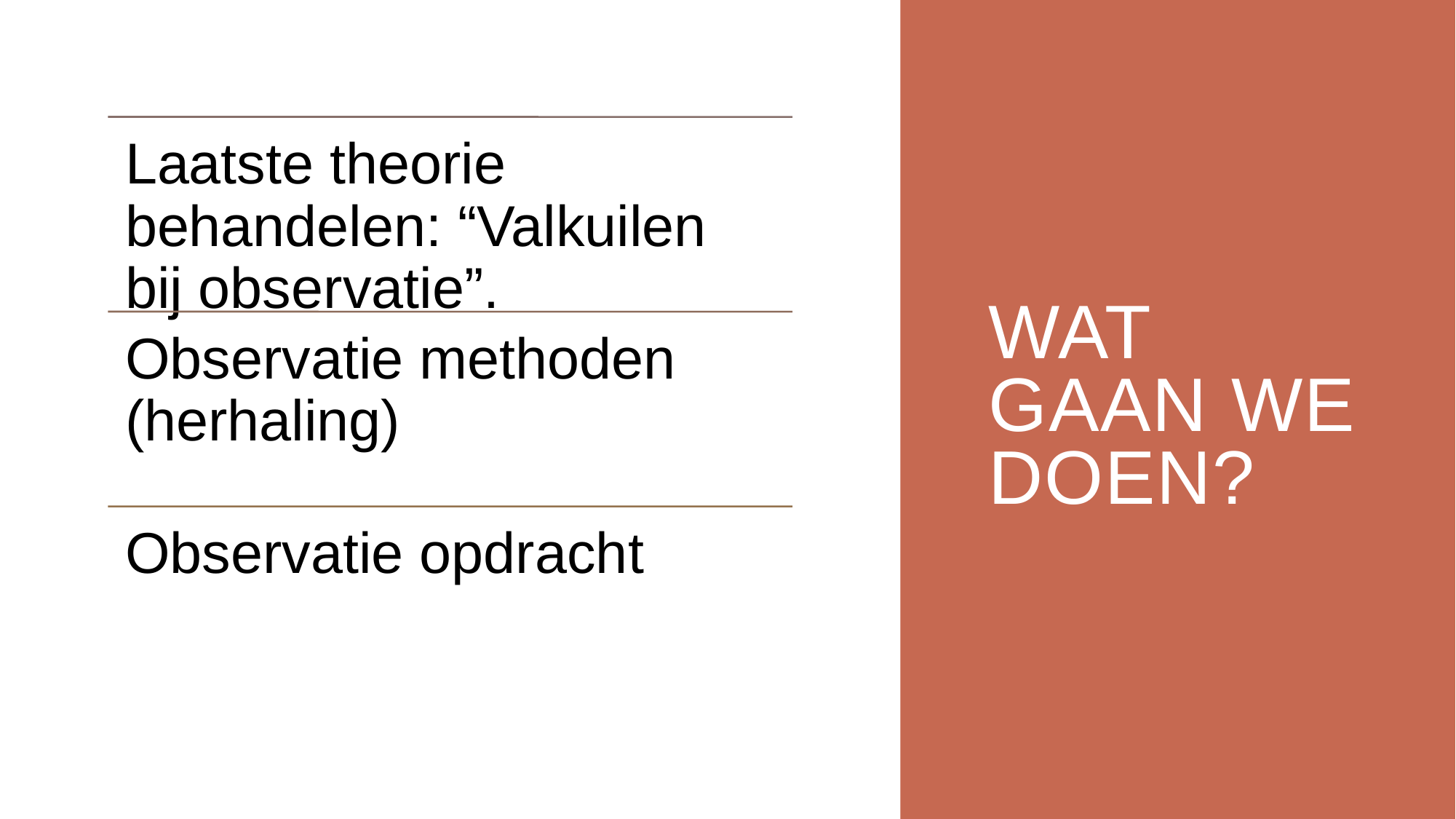

# Wat gaan we doen?
Laatste theorie behandelen: “Valkuilen bij observatie”.
Observatie methoden (herhaling)
Observatie opdracht